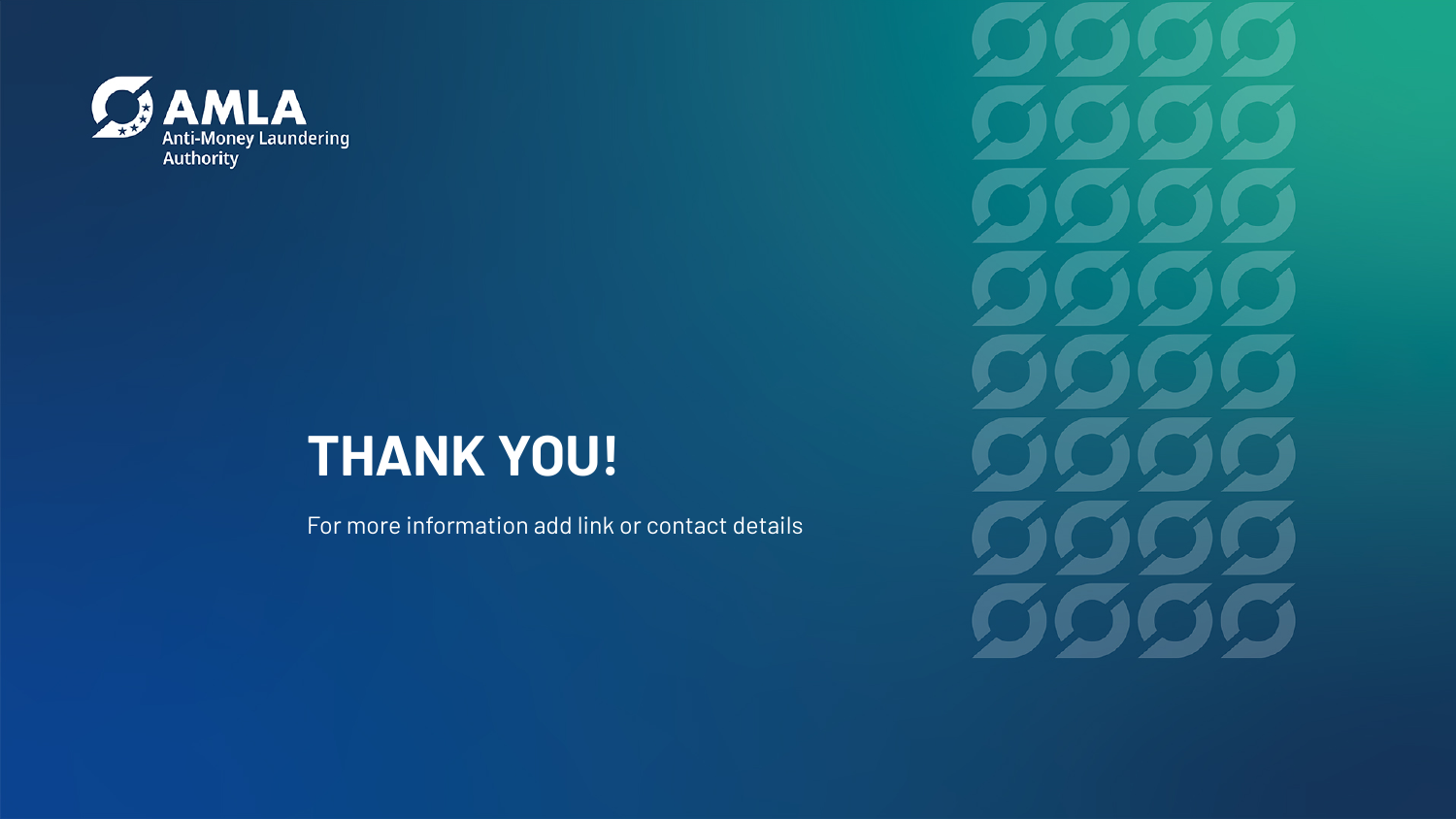

For more information add link or contact details